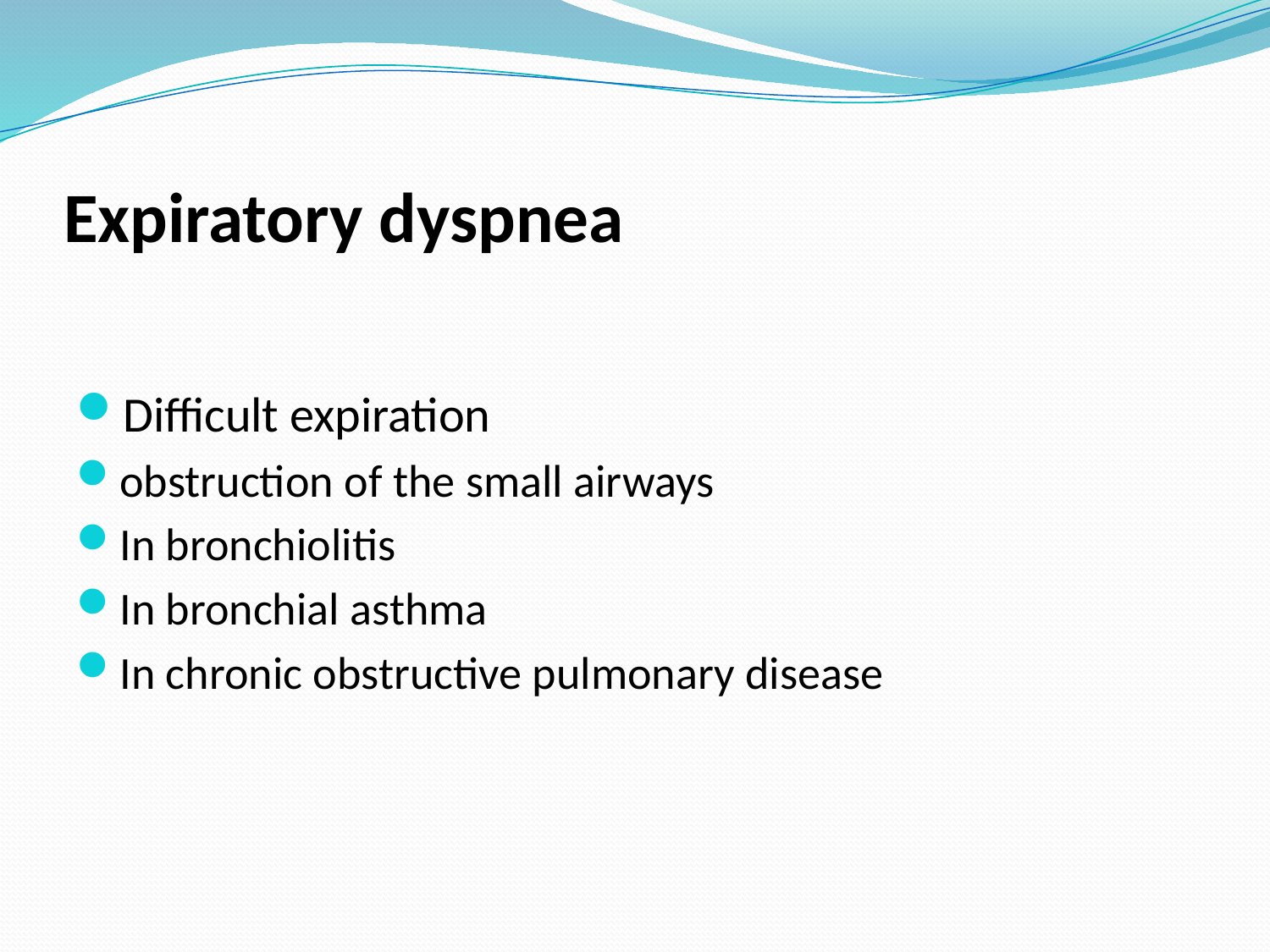

# Expiratory dyspnea
Difficult expiration
obstruction of the small airways
In bronchiolitis
In bronchial asthma
In chronic obstructive pulmonary disease